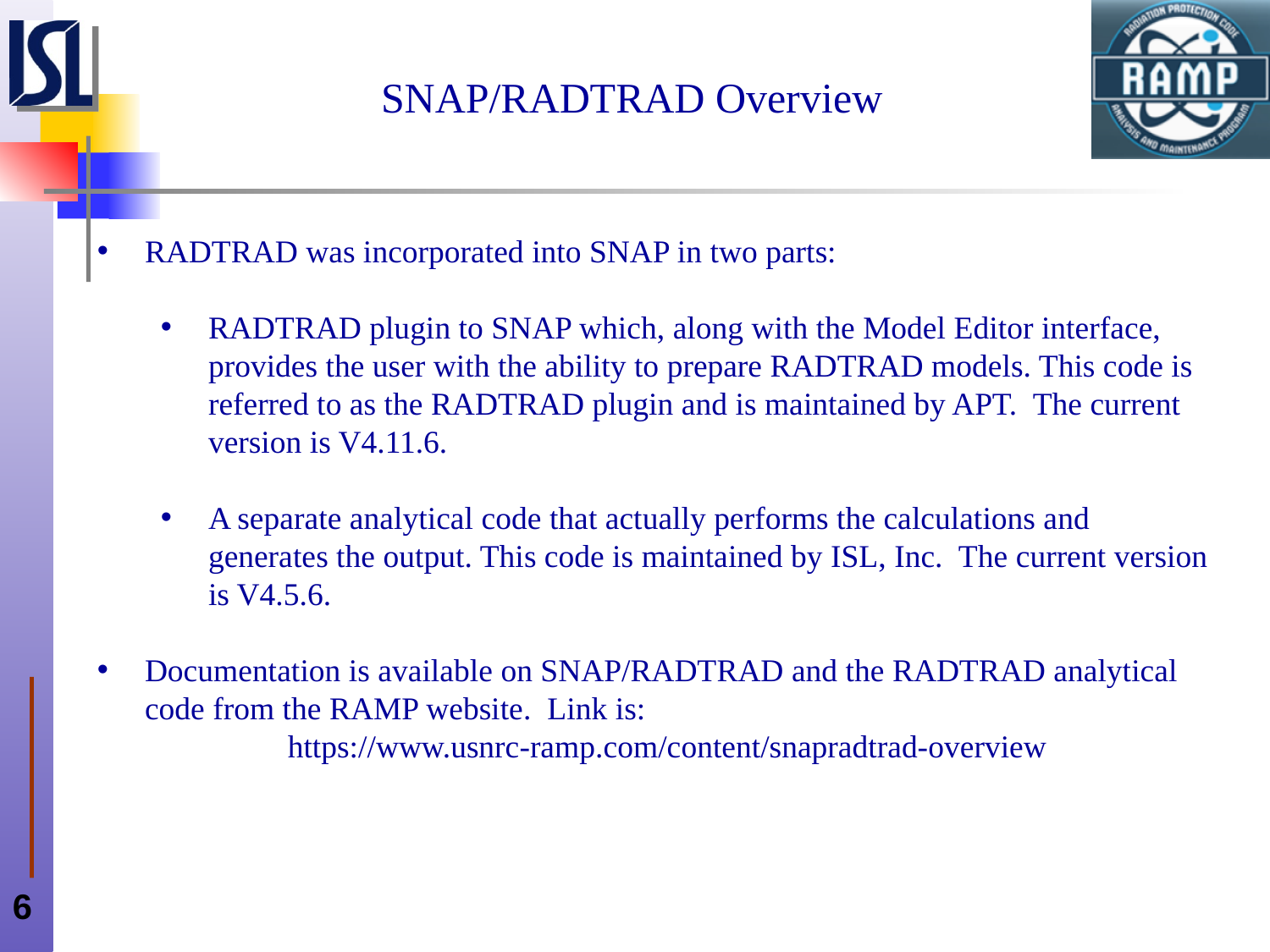

# SNAP/RADTRAD Overview
RADTRAD was incorporated into SNAP in two parts:

RADTRAD plugin to SNAP which, along with the Model Editor interface, provides the user with the ability to prepare RADTRAD models. This code is referred to as the RADTRAD plugin and is maintained by APT.  The current version is V4.11.6.

A separate analytical code that actually performs the calculations and generates the output. This code is maintained by ISL, Inc.  The current version is V4.5.6.

Documentation is available on SNAP/RADTRAD and the RADTRAD analytical code from the RAMP website.  Link is:
	https://www.usnrc-ramp.com/content/snapradtrad-overview